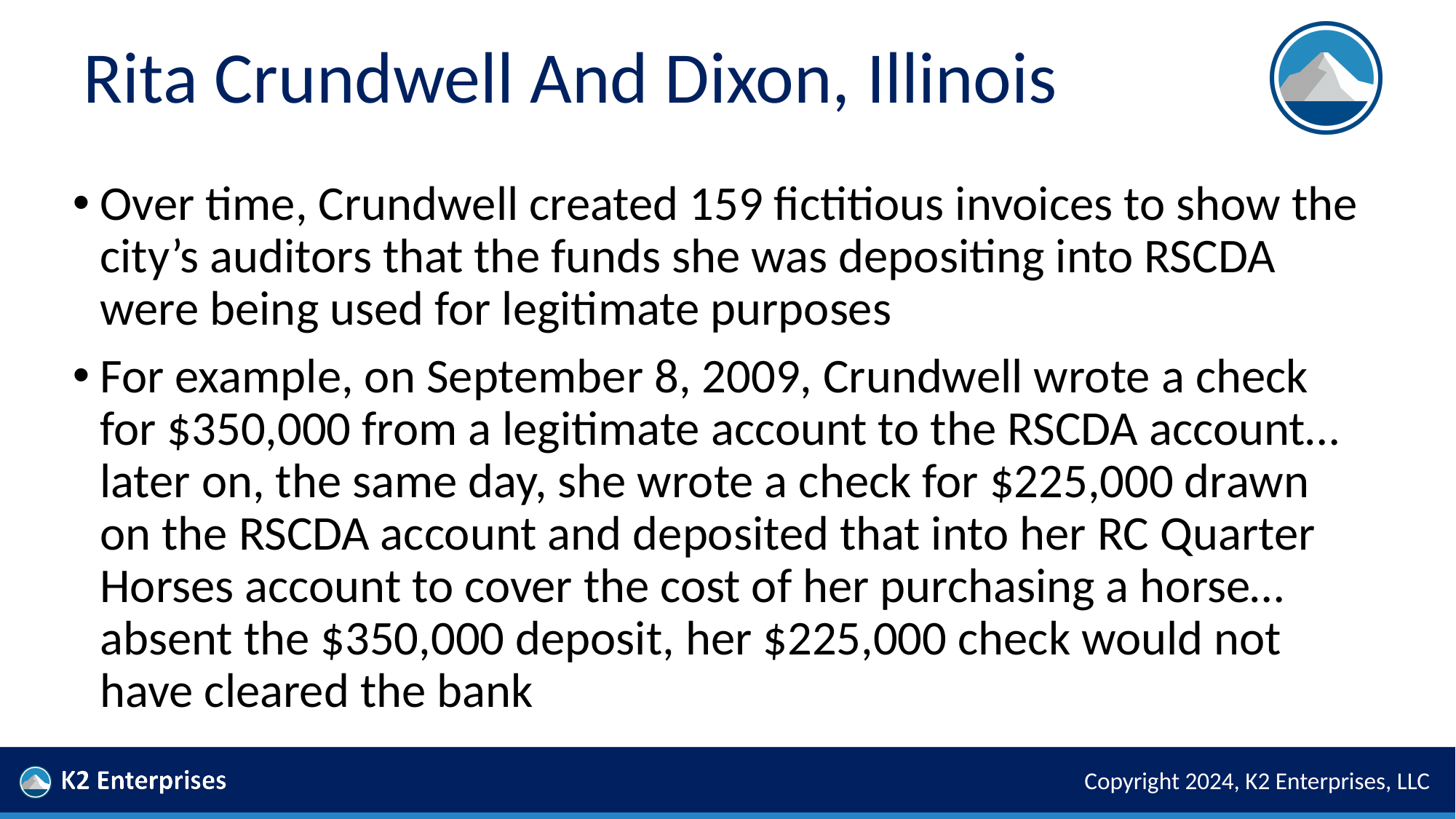

# Rita Crundwell And Dixon, Illinois
Over time, Crundwell created 159 fictitious invoices to show the city’s auditors that the funds she was depositing into RSCDA were being used for legitimate purposes
For example, on September 8, 2009, Crundwell wrote a check for $350,000 from a legitimate account to the RSCDA account…later on, the same day, she wrote a check for $225,000 drawn on the RSCDA account and deposited that into her RC Quarter Horses account to cover the cost of her purchasing a horse…absent the $350,000 deposit, her $225,000 check would not have cleared the bank